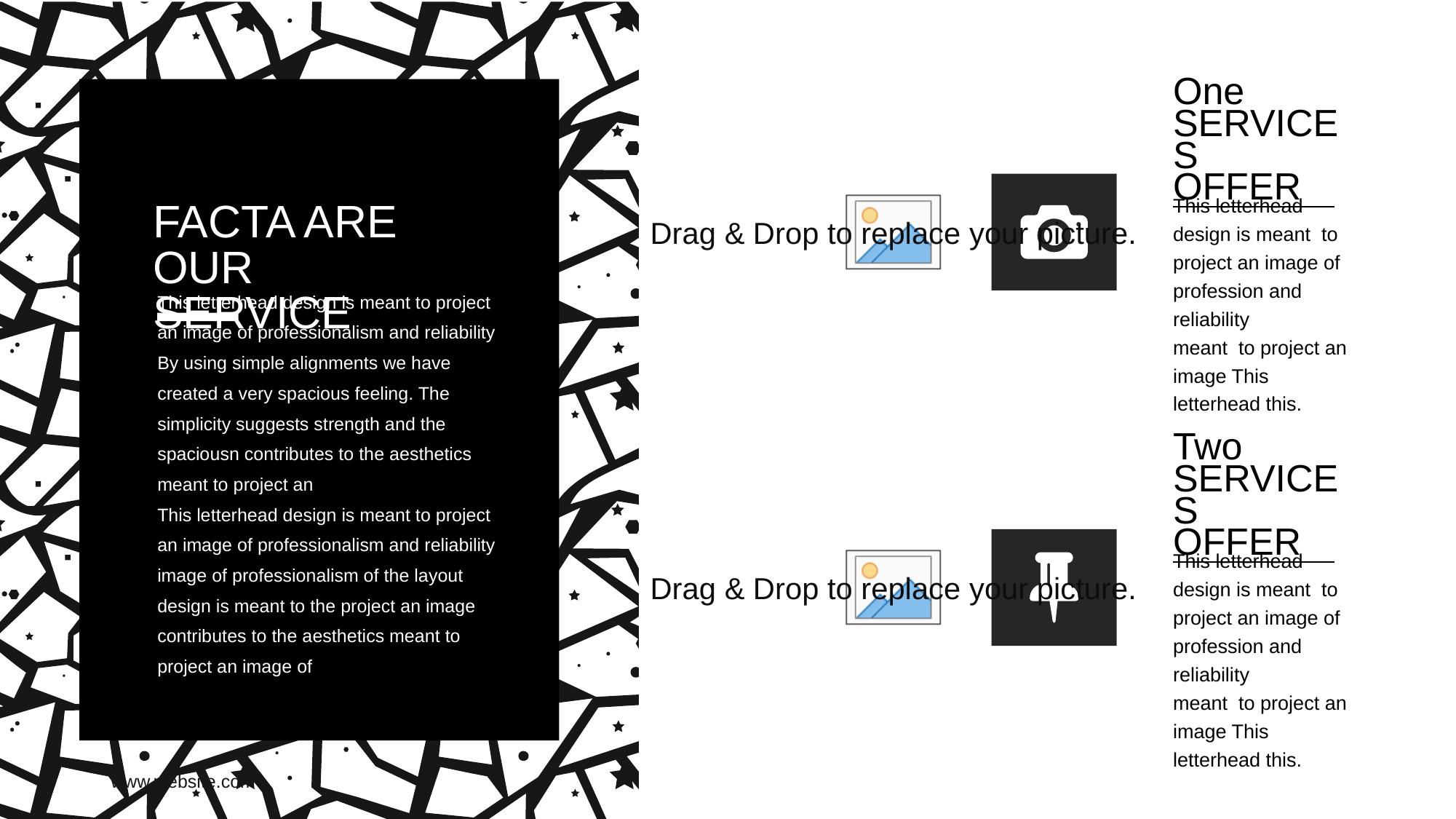

One
SERVICES
OFFER
This letterhead design is meant  to project an image of profession and reliability
meant  to project an image This letterhead this.

FACTA ARE
OUR SERVICE

This letterhead design is meant to project an image of professionalism and reliability By using simple alignments we have created a very spacious feeling. The simplicity suggests strength and the spaciousn contributes to the aesthetics meant to project an
This letterhead design is meant to project an image of professionalism and reliability image of professionalism of the layout design is meant to the project an image
contributes to the aesthetics meant to project an image of

Two
SERVICES
OFFER
This letterhead design is meant  to project an image of profession and reliability
meant  to project an image This letterhead this.

www.website.com